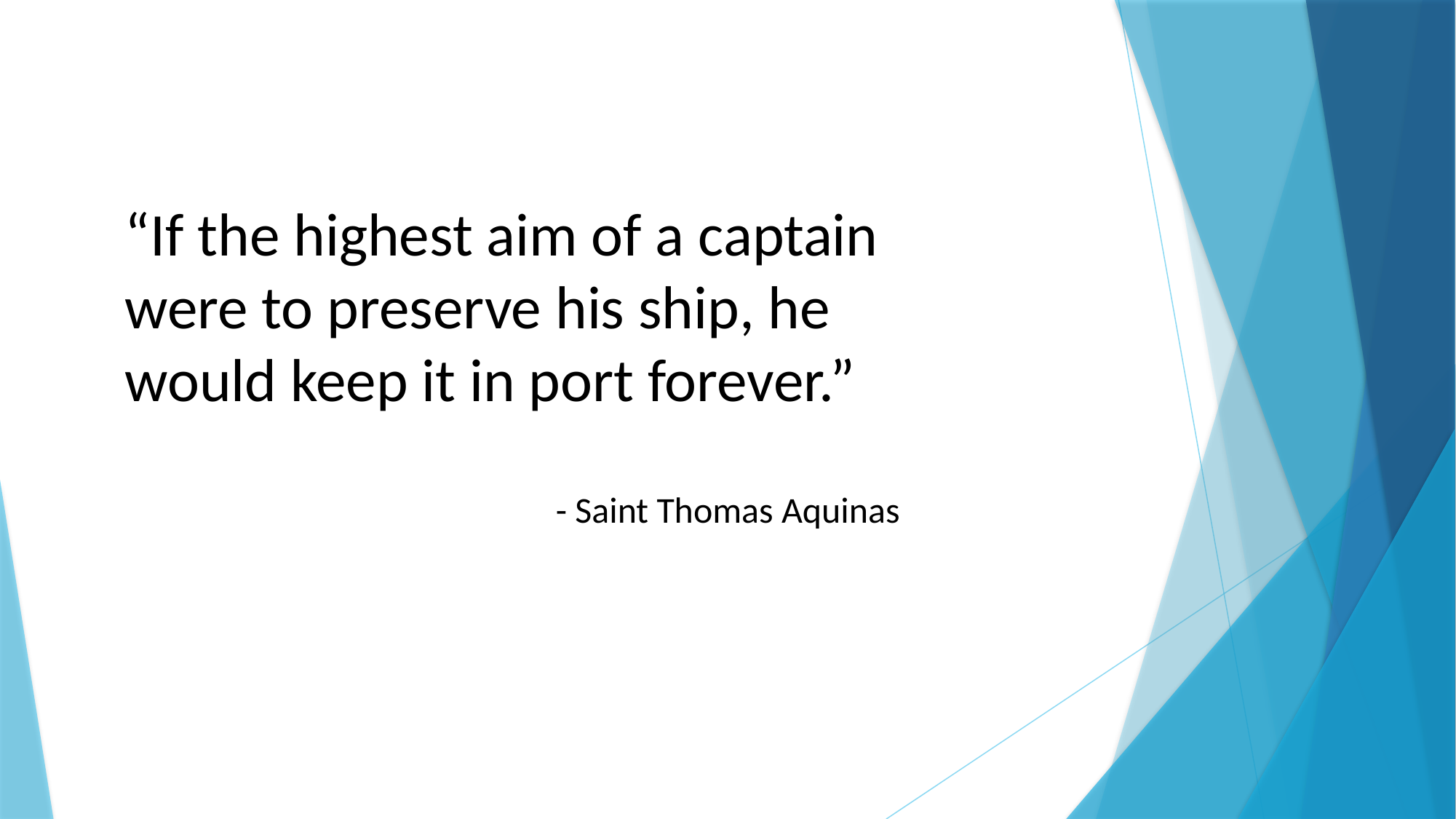

“If the highest aim of a captain were to preserve his ship, he would keep it in port forever.”

- Saint Thomas Aquinas